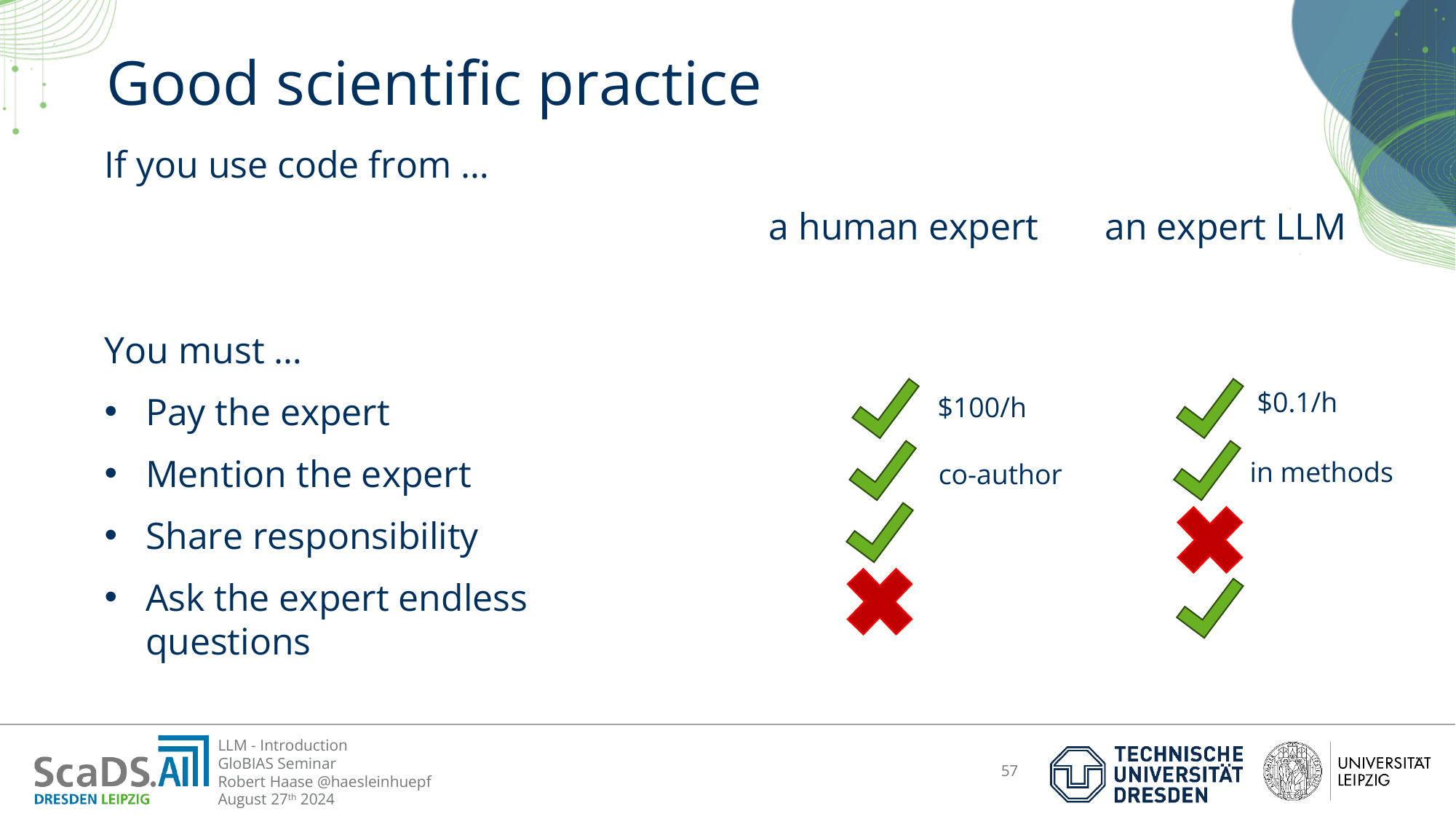

# Good scientific practice
If you use code from …
						 a human expert       an expert LLM

You must …
Pay the expert
Mention the expert
Share responsibility
Ask the expert endless
questions
$0.1/h

$100/h

in methods
co-author